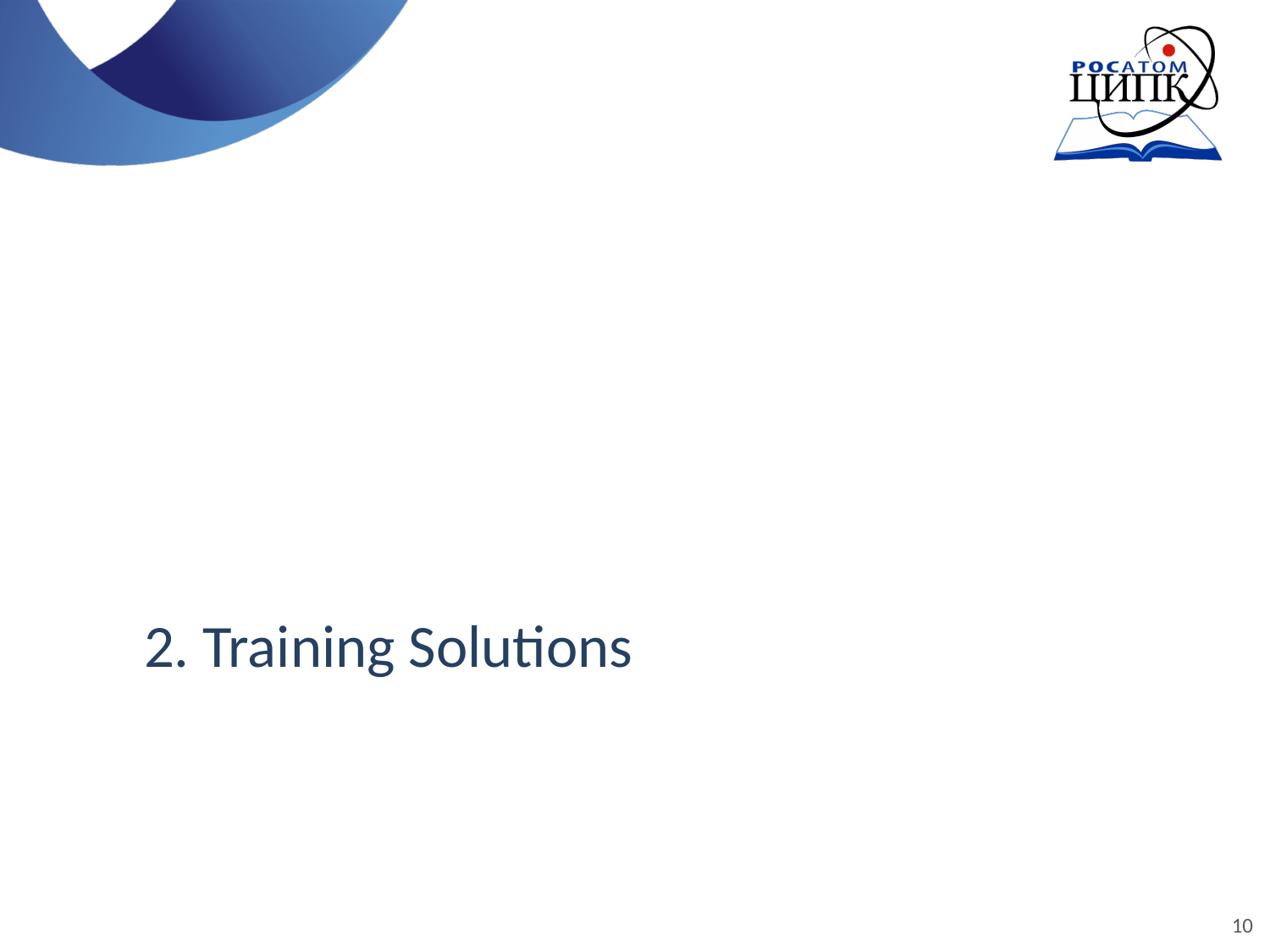

# 2. Training Solutions
10
© ROSATOM-CICE&T